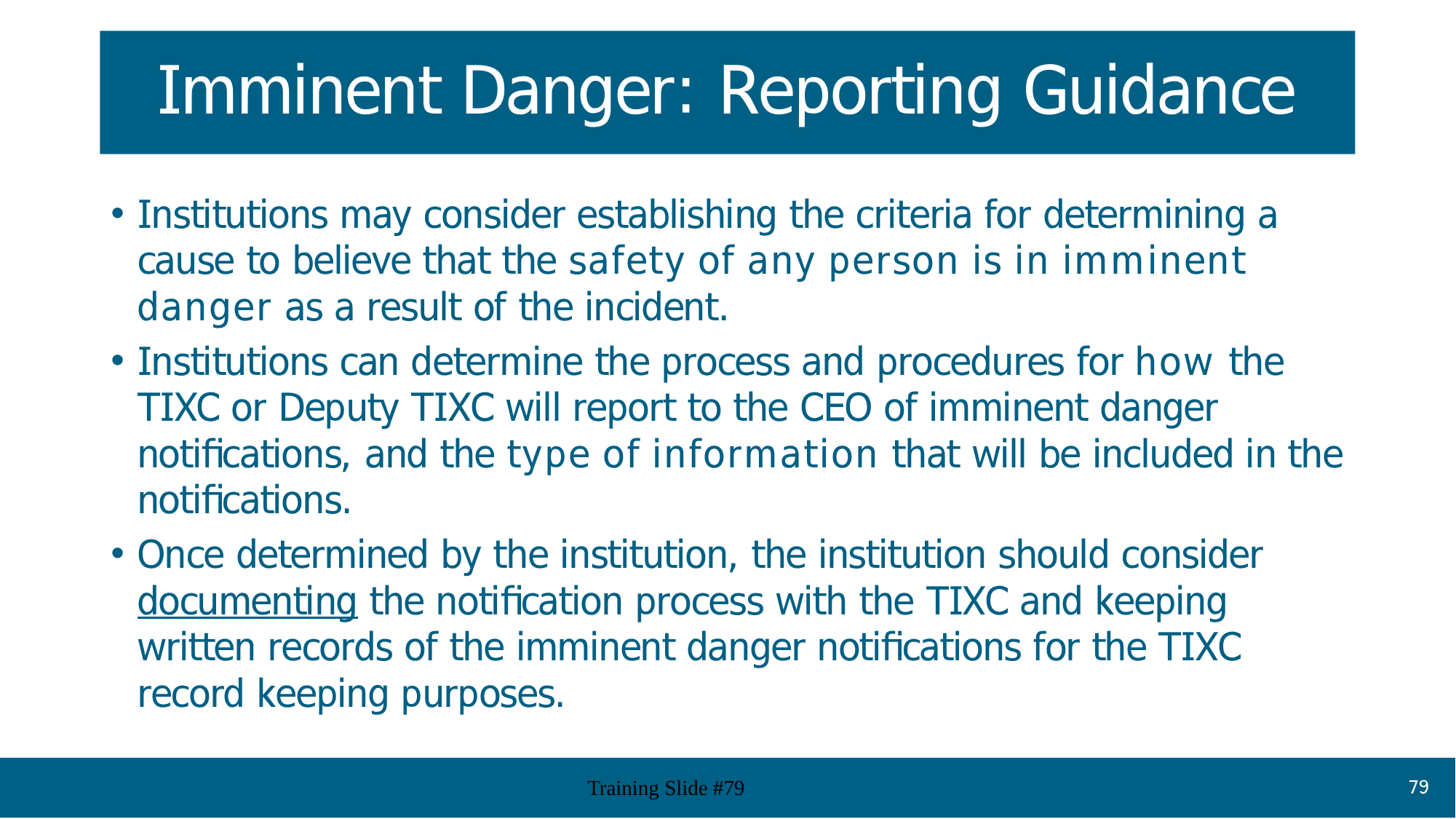

# Imminent Danger: Reporting Guidance
Institutions may consider establishing the criteria for determining a cause to believe that the safety of any person is in imminent danger as a result of the incident.
Institutions can determine the process and procedures for how the TIXC or Deputy TIXC will report to the CEO of imminent danger notifications, and the type of information that will be included in the notifications.
Once determined by the institution, the institution should consider documenting the notification process with the TIXC and keeping written records of the imminent danger notifications for the TIXC record keeping purposes.

Training Slide #79
79